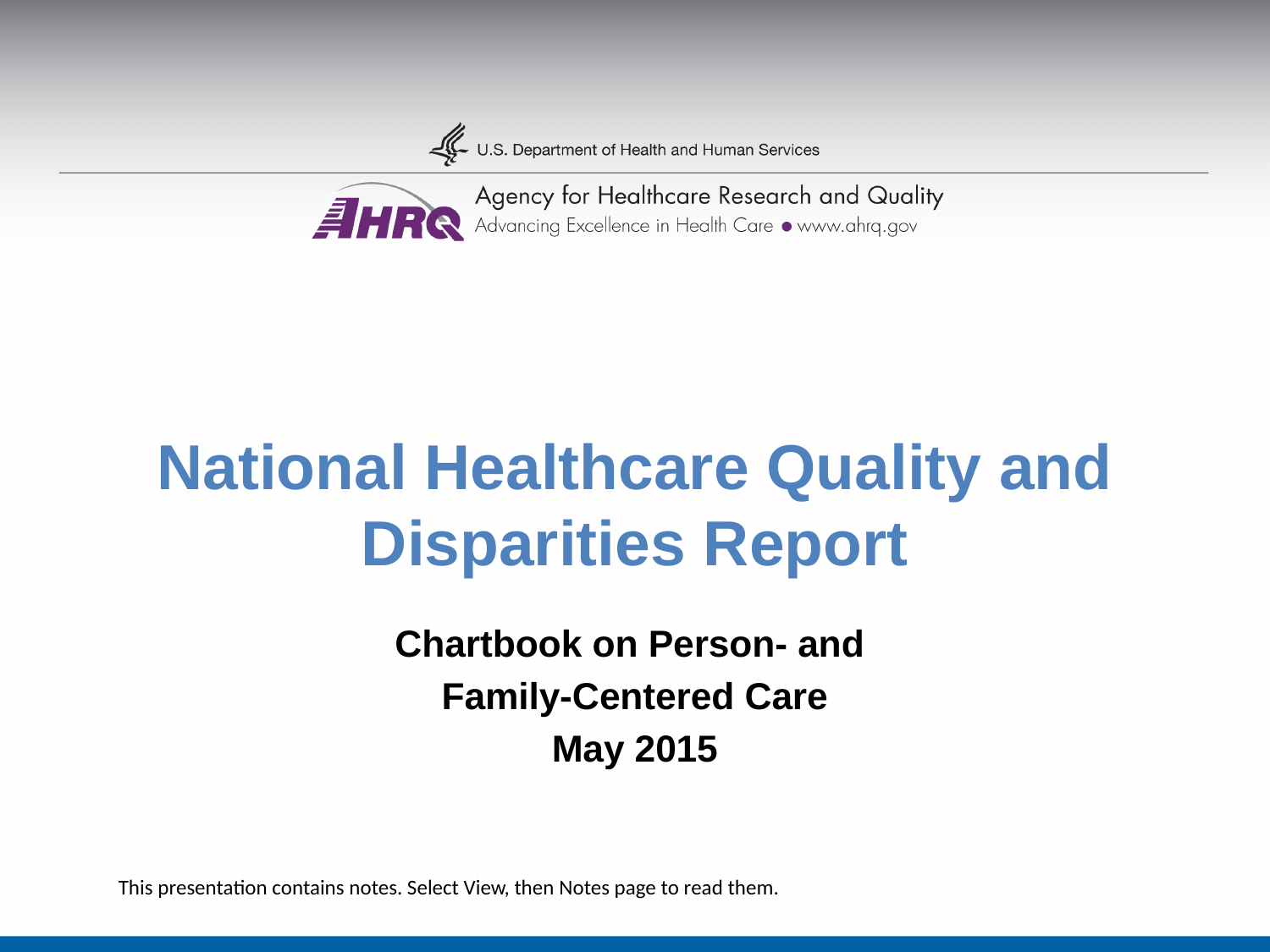

# National Healthcare Quality and Disparities Report
Chartbook on Person- and
Family-Centered Care
May 2015

This presentation contains notes. Select View, then Notes page to read them.